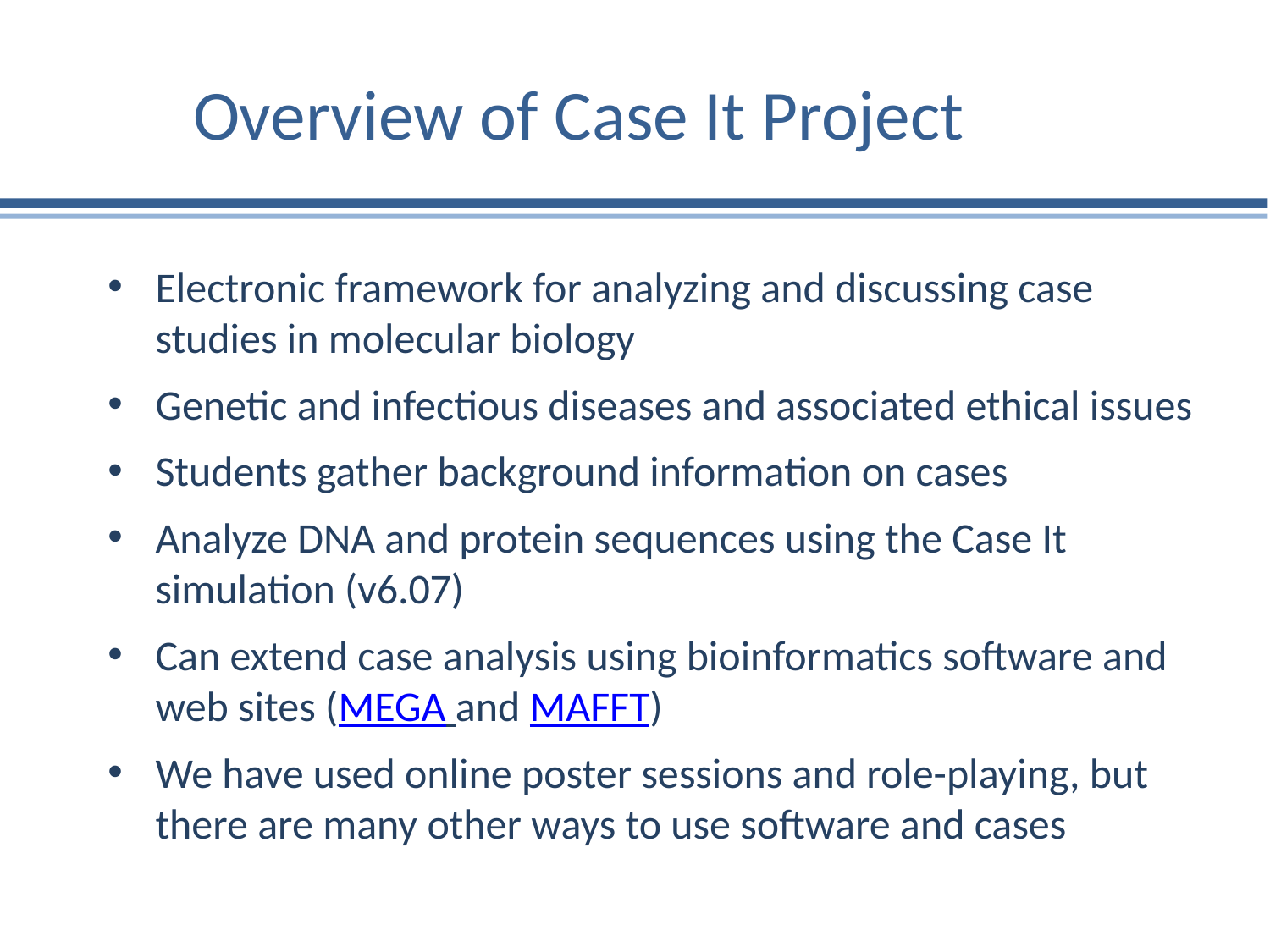

Overview of Case It Project
Electronic framework for analyzing and discussing case studies in molecular biology
Genetic and infectious diseases and associated ethical issues
Students gather background information on cases
Analyze DNA and protein sequences using the Case It simulation (v6.07)
Can extend case analysis using bioinformatics software and web sites (MEGA and MAFFT)
We have used online poster sessions and role-playing, but there are many other ways to use software and cases